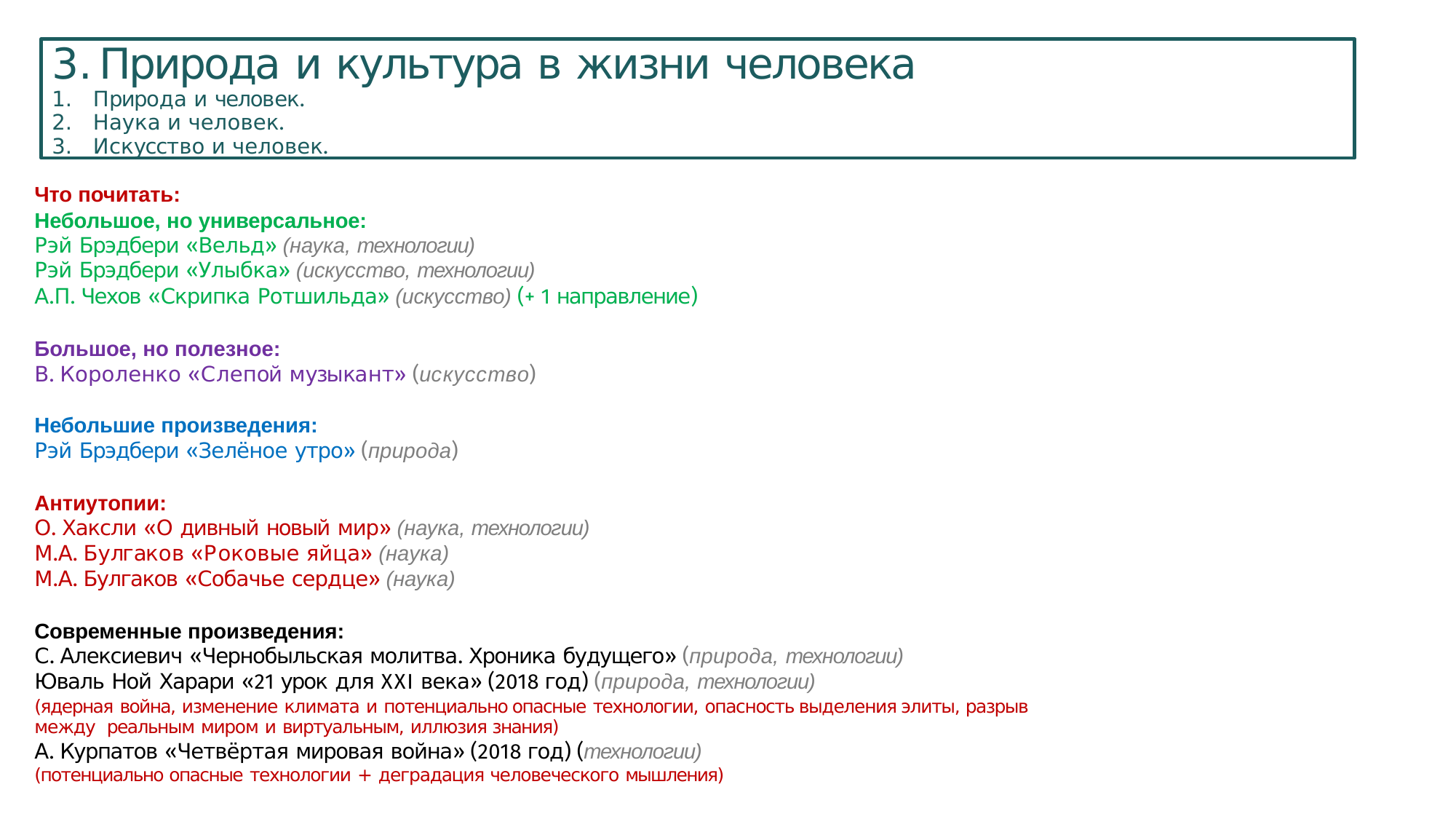

Природа и культура в жизни человека
Природа и человек.
Наука и человек.
Искусство и человек.
Что почитать:
Небольшое, но универсальное:
Рэй Брэдбери «Вельд» (наука, технологии)
Рэй Брэдбери «Улыбка» (искусство, технологии)
А.П. Чехов «Скрипка Ротшильда» (искусство) (+ 1 направление)

Большое, но полезное:
В. Короленко «Слепой музыкант» (искусство)

Небольшие произведения:
Рэй Брэдбери «Зелёное утро» (природа)

Антиутопии:
О. Хаксли «О дивный новый мир» (наука, технологии)
М.А. Булгаков «Роковые яйца» (наука)
М.А. Булгаков «Собачье сердце» (наука)

Современные произведения:
С. Алексиевич «Чернобыльская молитва. Хроника будущего» (природа, технологии)
Юваль Ной Харари «21 урок для XXI века» (2018 год) (природа, технологии)
(ядерная война, изменение климата и потенциально опасные технологии, опасность выделения элиты, разрыв между  реальным миром и виртуальным, иллюзия знания)
А. Курпатов «Четвёртая мировая война» (2018 год) (технологии)
(потенциально опасные технологии + деградация человеческого мышления)